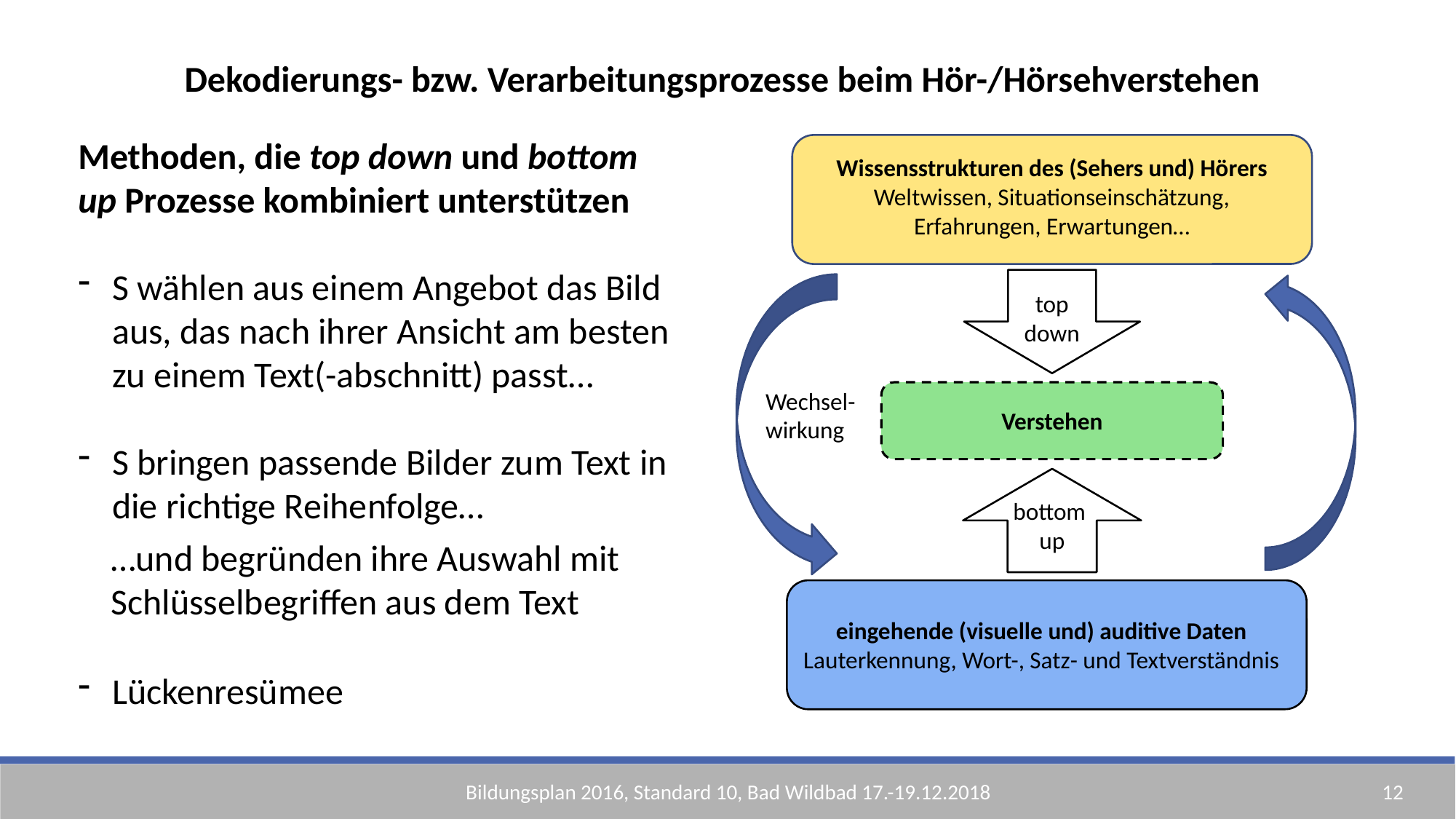

Dekodierungs- bzw. Verarbeitungsprozesse beim Hör-/Hörsehverstehen
Methoden, die top down und bottom up Prozesse kombiniert unterstützen

S wählen aus einem Angebot das Bild aus, das nach ihrer Ansicht am besten zu einem Text(-abschnitt) passt…

S bringen passende Bilder zum Text in die richtige Reihenfolge…
    …und begründen ihre Auswahl mit
    Schlüsselbegriffen aus dem Text

Lückenresümee

Wissensstrukturen des (Sehers und) Hörers
Weltwissen, Situationseinschätzung, Erfahrungen, Erwartungen…

top
down
Wechsel-
wirkung

Verstehen

bottom
up

eingehende (visuelle und) auditive Daten
Lauterkennung, Wort-, Satz- und Textverständnis